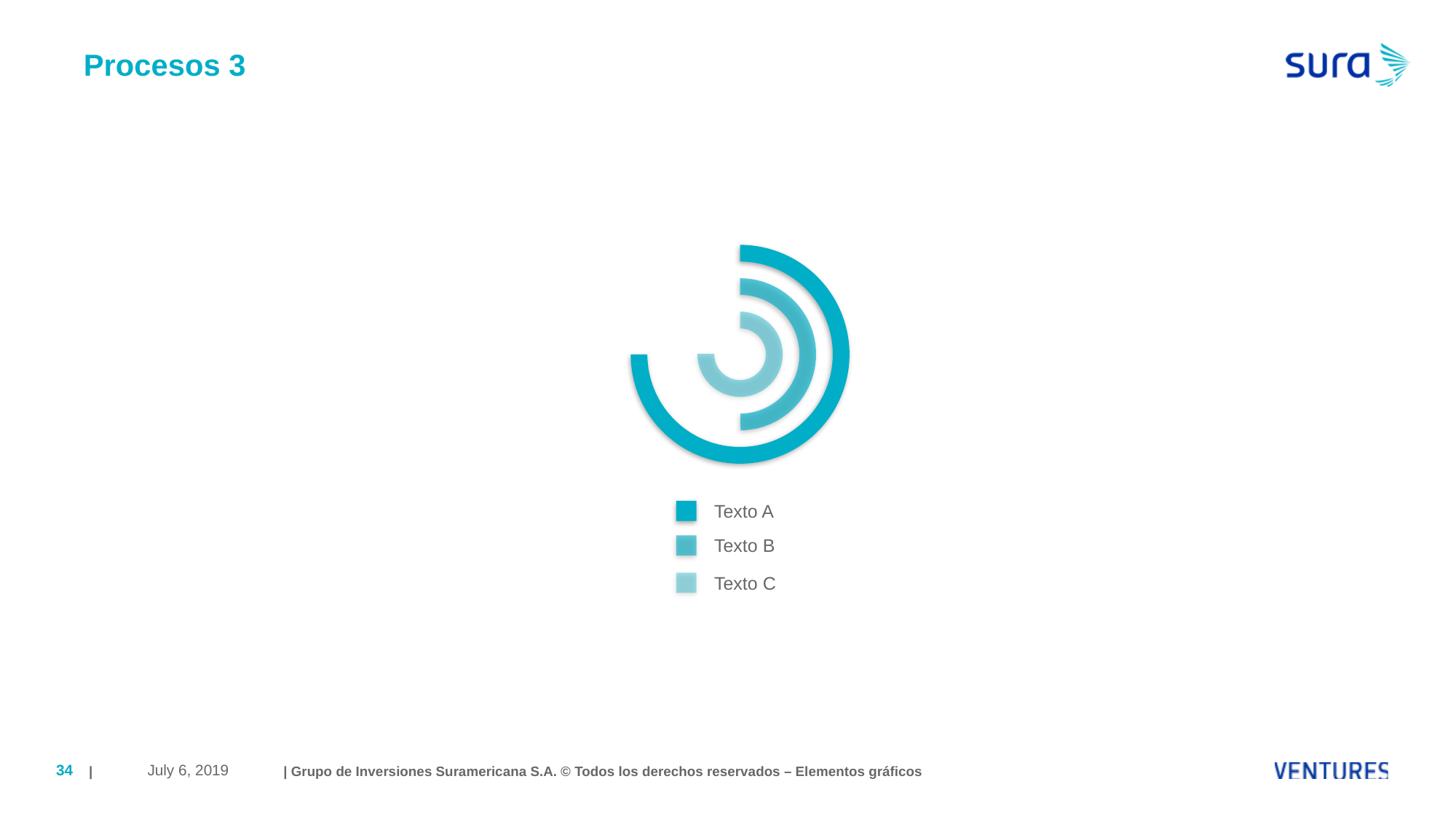

# Procesos 3

Texto A

Texto B

Texto C

|                                                  | Grupo de Inversiones Suramericana S.A. © Todos los derechos reservados – Elementos gráficos
34
July 6, 2019